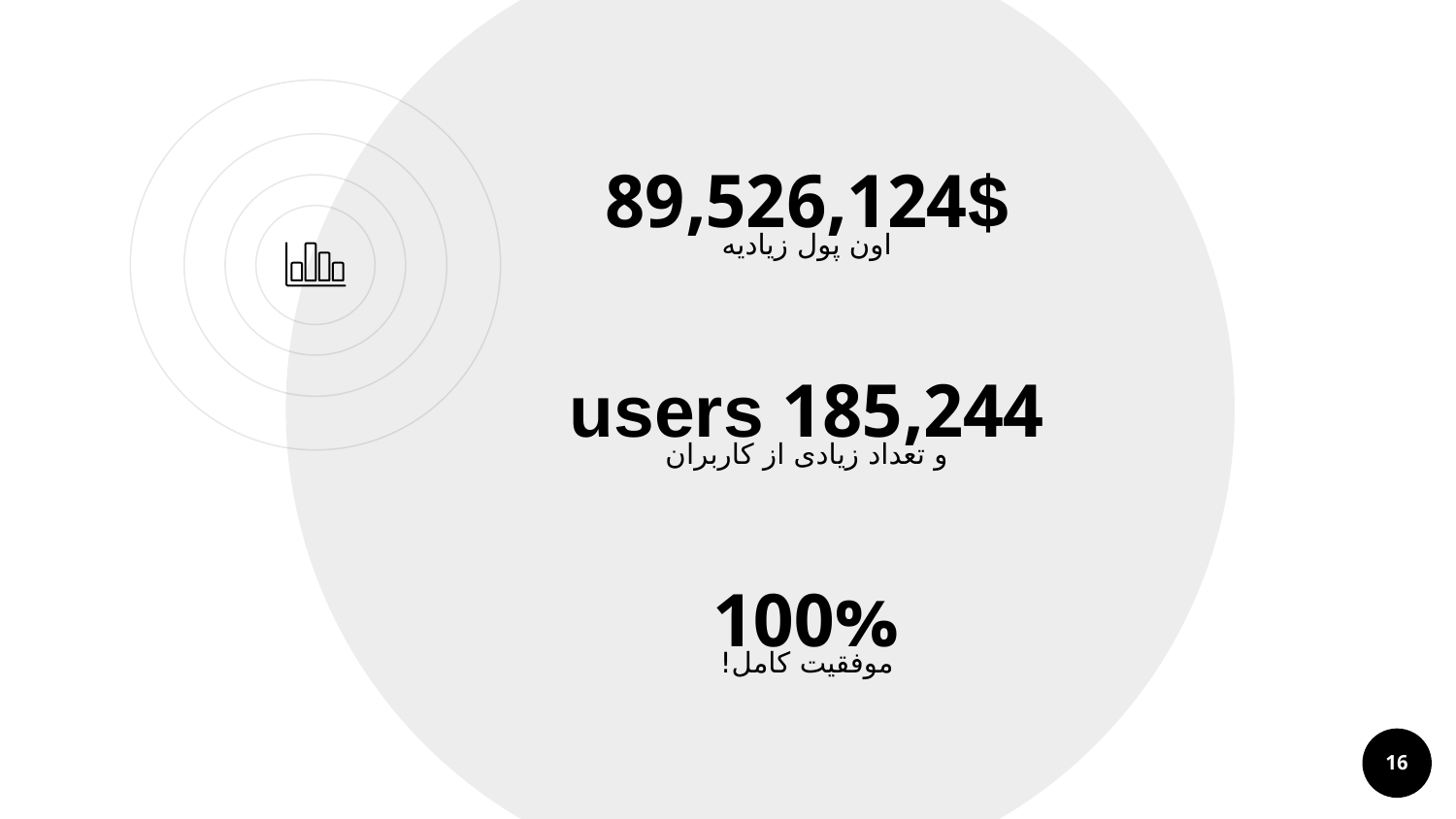

89,526,124$
اون پول زیادیه

185,244 users
و تعداد زیادی از کاربران
100%
موفقیت کامل!
16